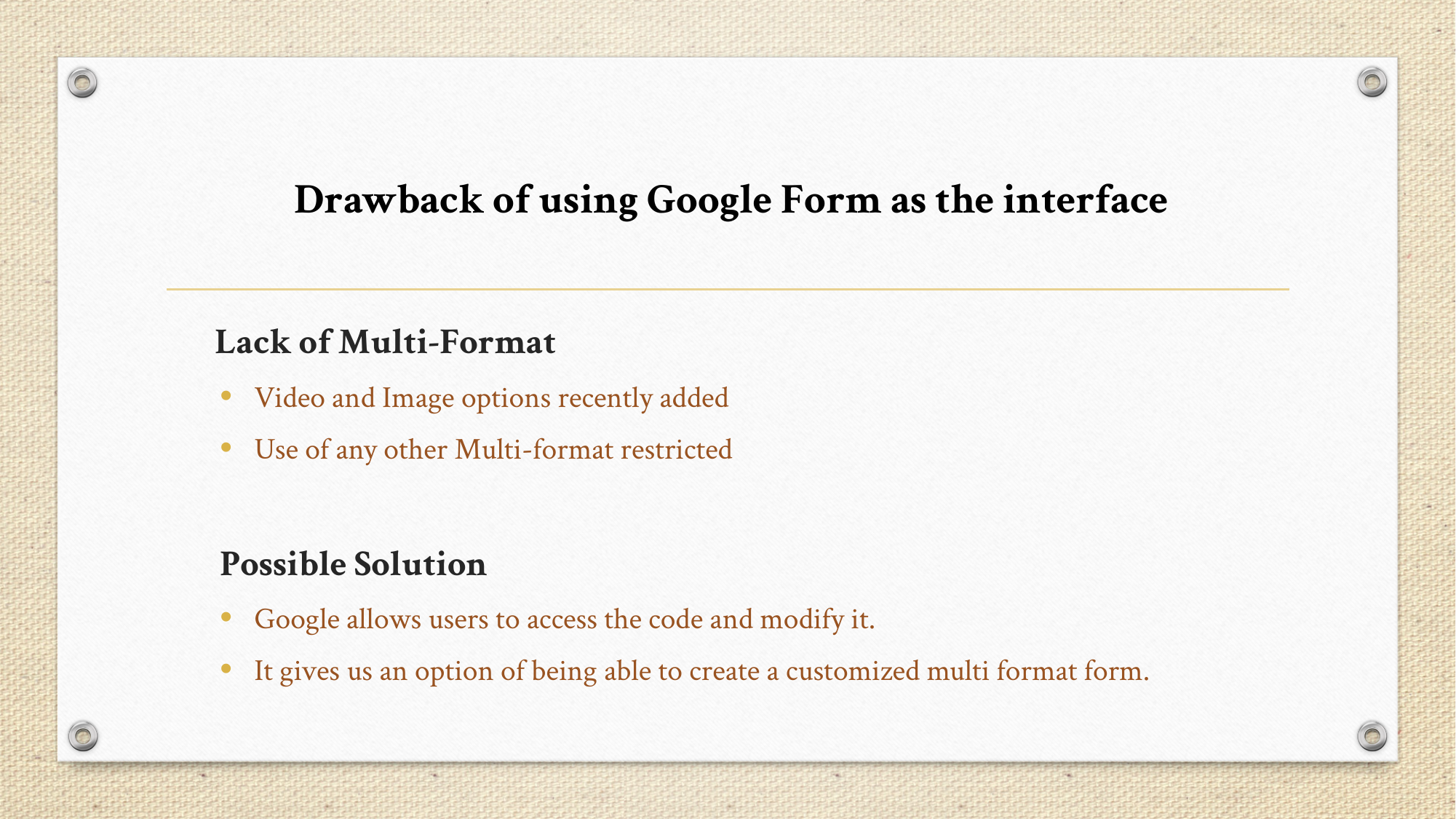

# Drawback of using Google Form as the interface
      Lack of Multi-Format
Video and Image options recently added
Use of any other Multi-format restricted

Possible Solution
Google allows users to access the code and modify it.
It gives us an option of being able to create a customized multi format form.